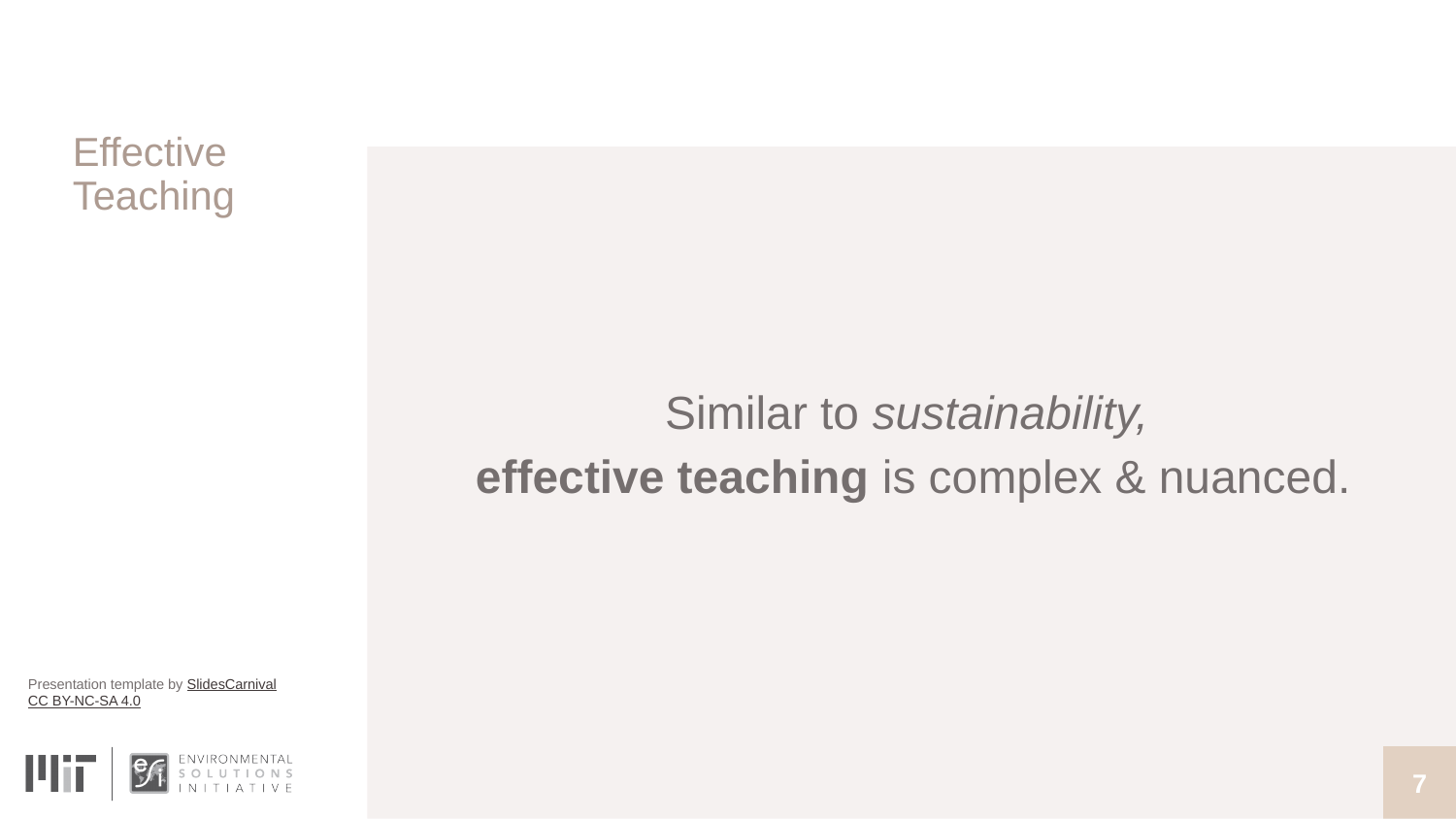

# Effective Teaching
Similar to sustainability,
effective teaching is complex & nuanced.
7